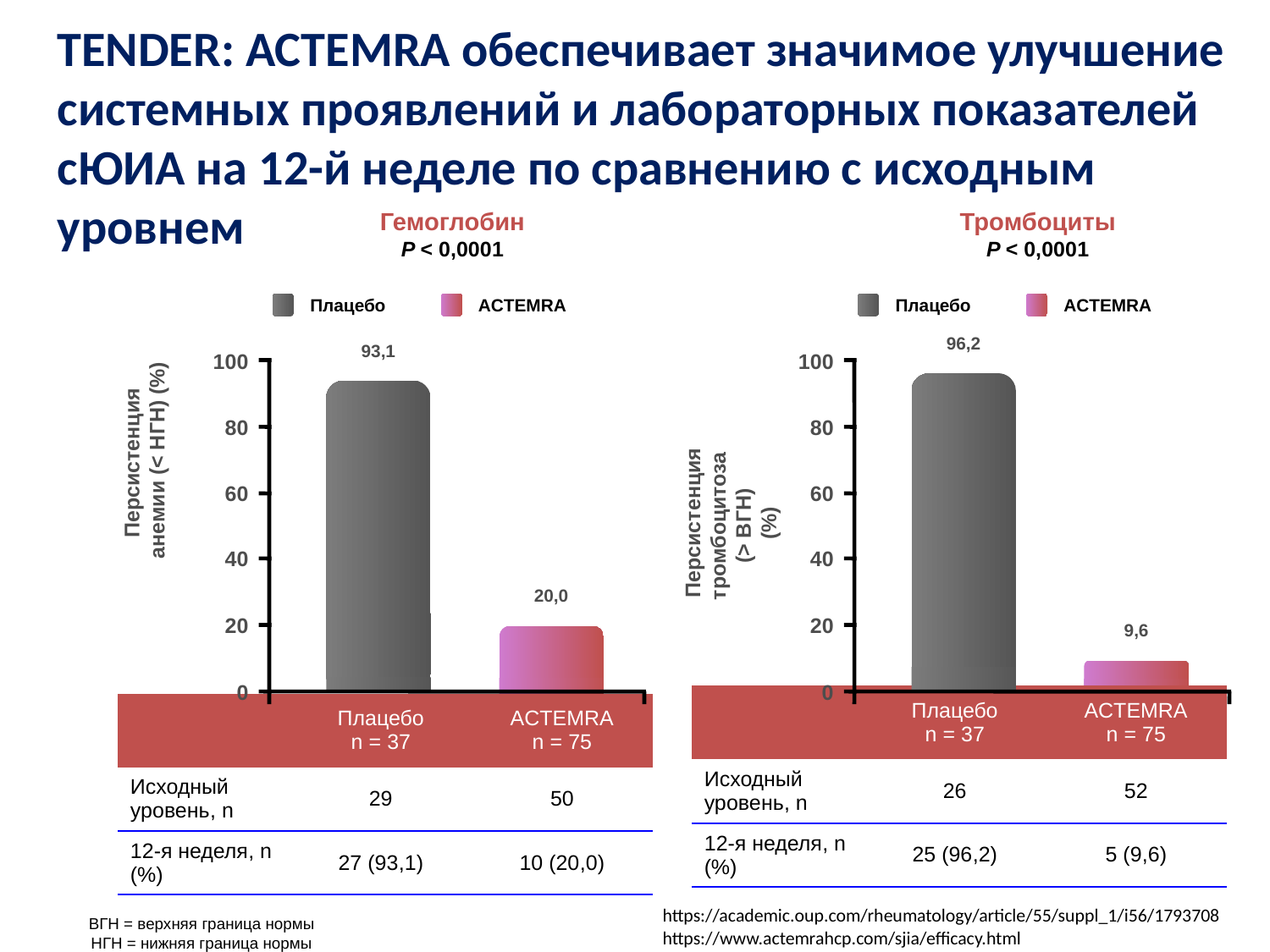

TENDER: ACTEMRA обеспечивает значимое улучшение системных проявлений и лабораторных показателей сЮИА на 12-й неделе по сравнению с исходным уровнем
Гемоглобин
P < 0,0001
Тромбоциты
P < 0,0001

Плацебо

ACTEMRA

Плацебо

ACTEMRA
96,2
93,1
100
80
60
40
20
0

100
80
60
40
20
0

Персистенция
тромбоцитоза
(> ВГН)
(%)

Персистенция
анемии (< НГН) (%)
20,0
9,6

|  | Плацебо n = 37 | ACTEMRA n = 75 |
| --- | --- | --- |
| Исходный уровень, n | 26 | 52 |
| 12-я неделя, n (%) | 25 (96,2) | 5 (9,6) |
|  | Плацебо n = 37 | ACTEMRA n = 75 |
| --- | --- | --- |
| Исходный уровень, n | 29 | 50 |
| 12-я неделя, n (%) | 27 (93,1) | 10 (20,0) |
https://academic.oup.com/rheumatology/article/55/suppl_1/i56/1793708
https://www.actemrahcp.com/sjia/efficacy.html
ВГН = верхняя граница нормы
НГН = нижняя граница нормы